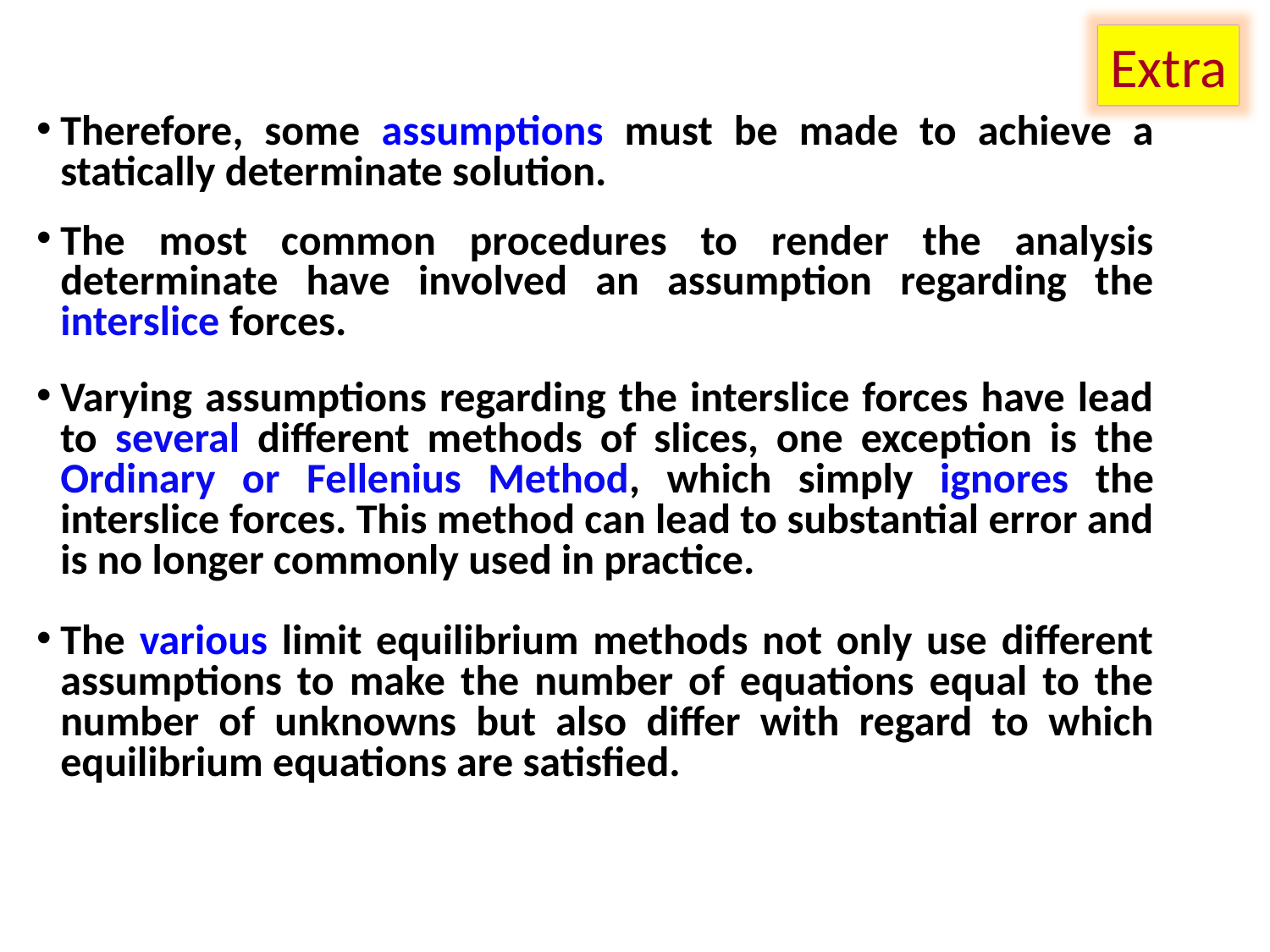

Extra
Therefore, some assumptions must be made to achieve a statically determinate solution.
The most common procedures to render the analysis determinate have involved an assumption regarding the interslice forces.
Varying assumptions regarding the interslice forces have lead to several different methods of slices, one exception is the Ordinary or Fellenius Method, which simply ignores the interslice forces. This method can lead to substantial error and is no longer commonly used in practice.
The various limit equilibrium methods not only use different assumptions to make the number of equations equal to the number of unknowns but also differ with regard to which equilibrium equations are satisfied.